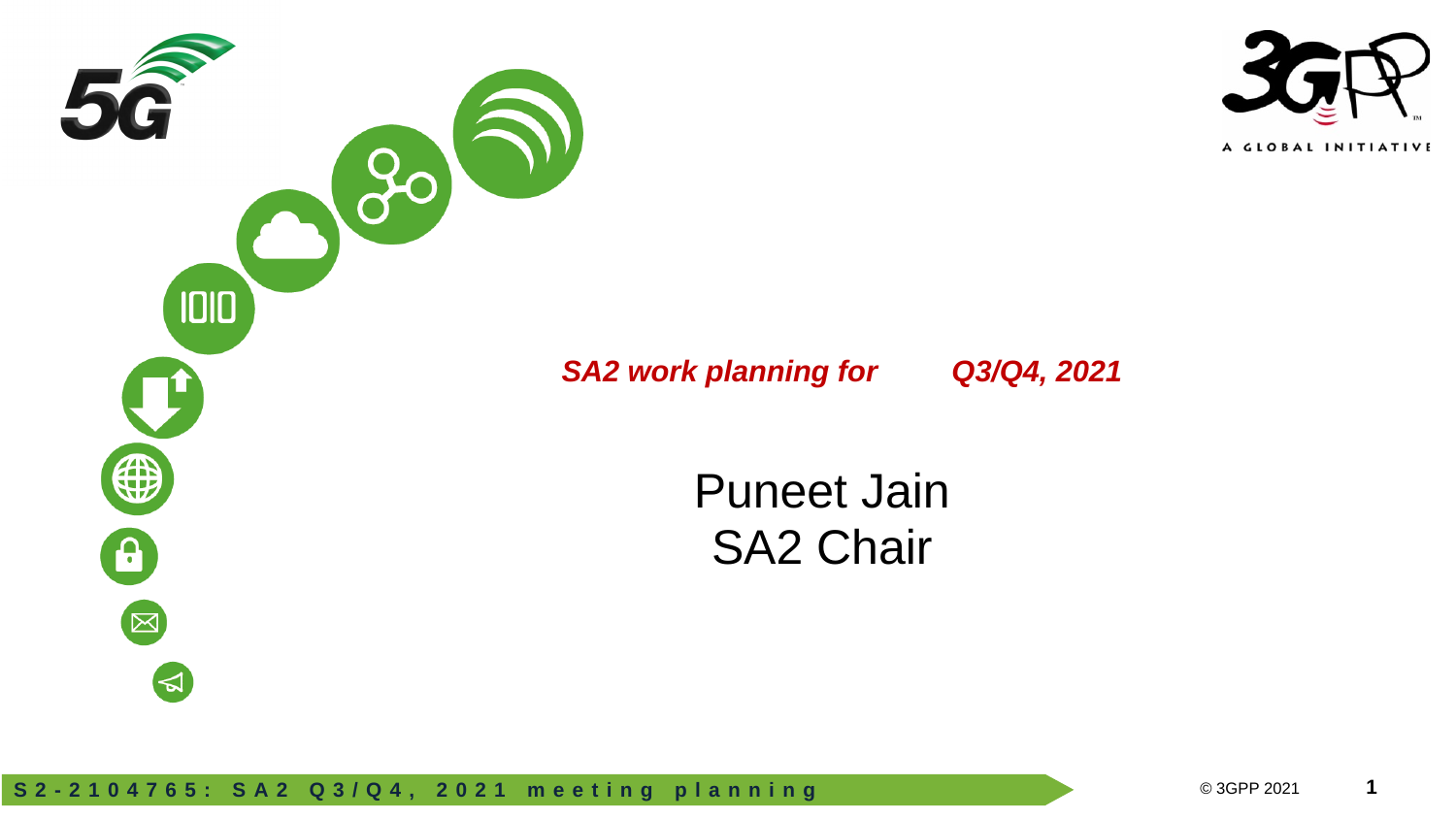

# SA2 work planning for         Q3/Q4, 2021
Puneet Jain
SA2 Chair